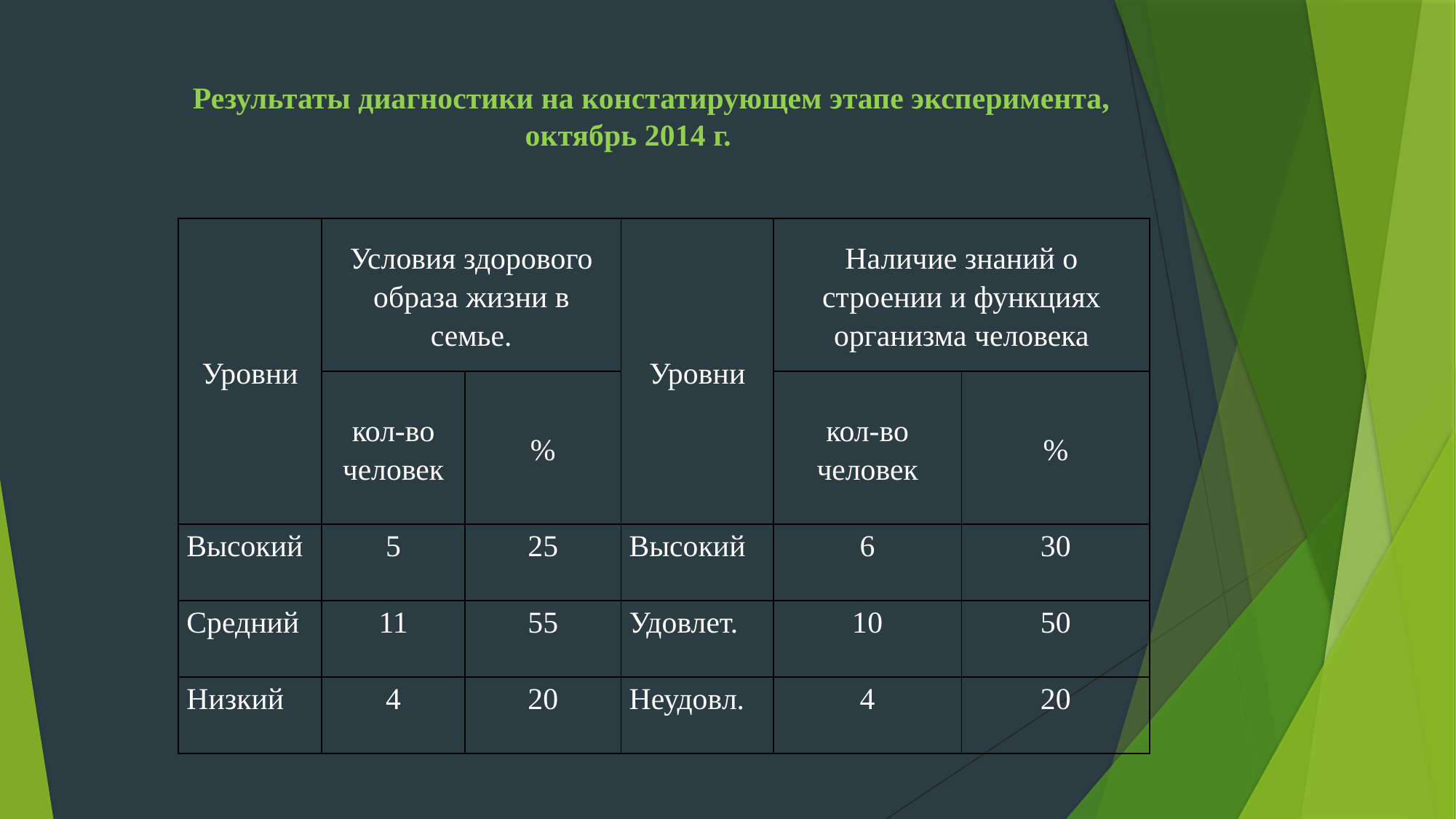

# Результаты диагностики на констатирующем этапе эксперимента, октябрь 2014 г.
| Уровни | Условия здорового образа жизни в семье. |  | Уровни | Наличие знаний о строении и функциях организма человека |  |
| --- | --- | --- | --- | --- | --- |
|  | кол-во человек | % |  | кол-во человек | % |
| Высокий | 5 | 25 | Высокий | 6 | 30 |
| Средний | 11 | 55 | Удовлет. | 10 | 50 |
| Низкий | 4 | 20 | Неудовл. | 4 | 20 |